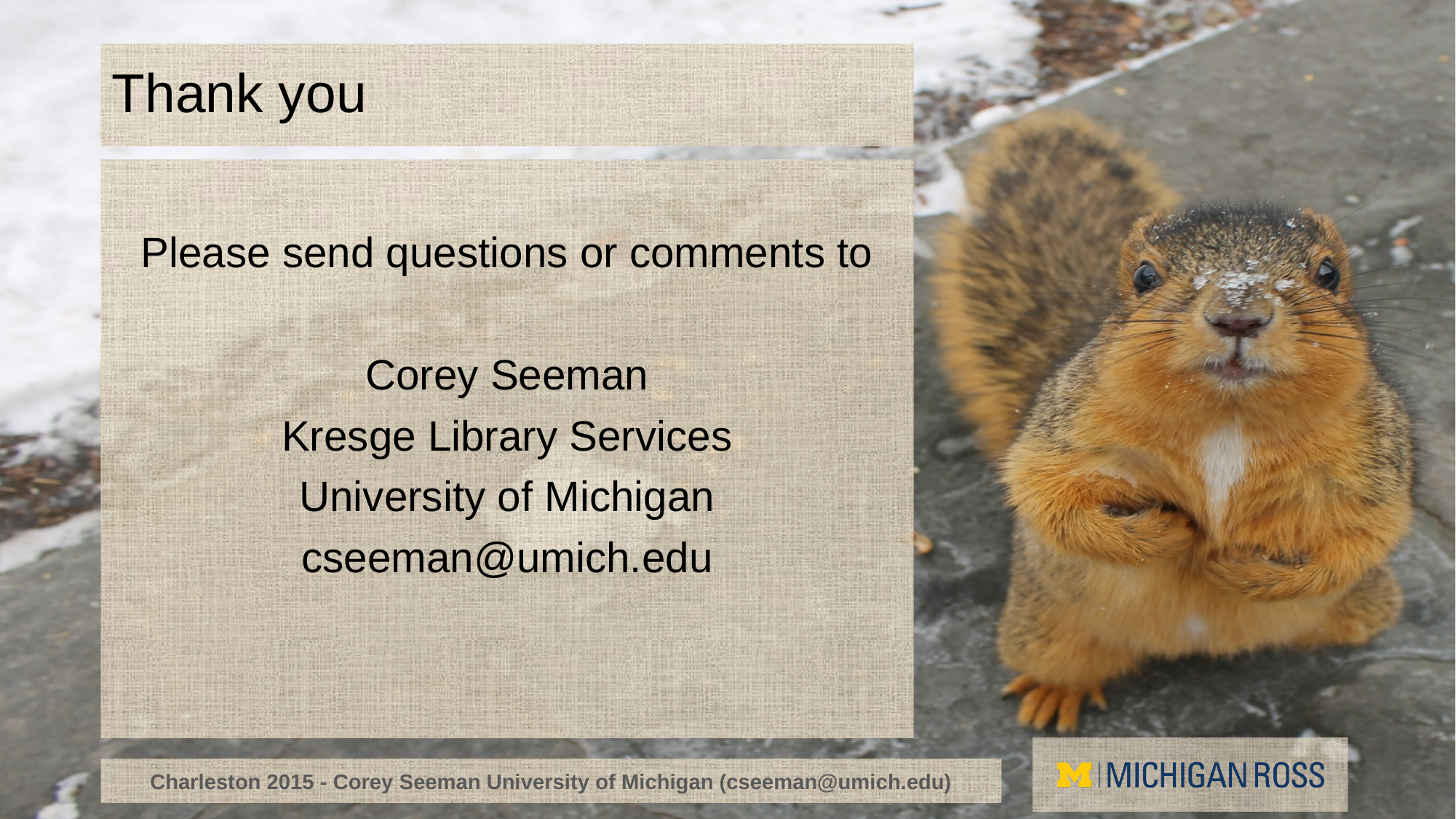

# Thank you

Please send questions or comments to

Corey Seeman
Kresge Library Services
University of Michigan
cseeman@umich.edu
Charleston 2015 - Corey Seeman University of Michigan (cseeman@umich.edu)